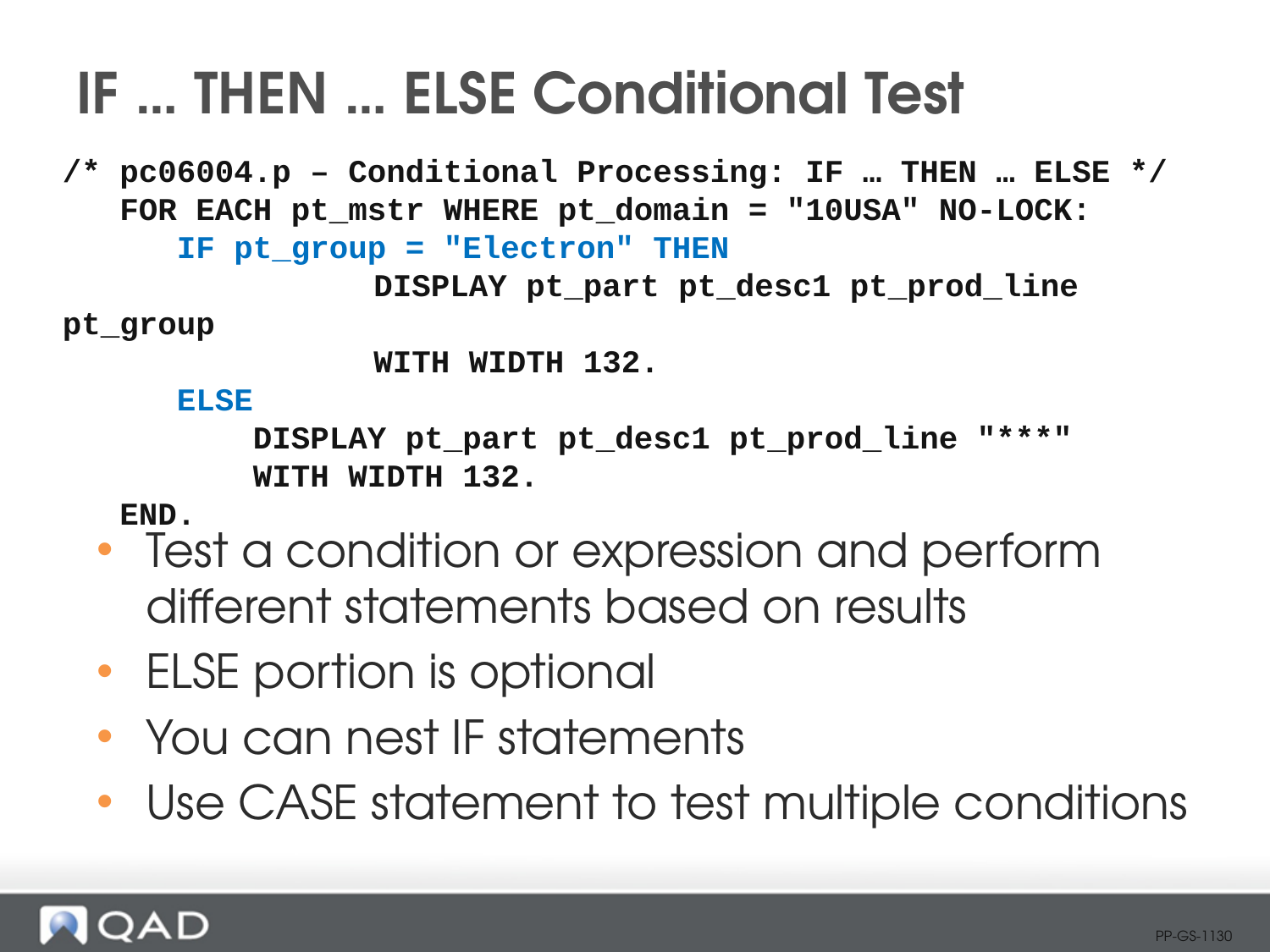

# IF … THEN … ELSE Conditional Test
/* pc06004.p – Conditional Processing: IF … THEN … ELSE */
   FOR EACH pt_mstr WHERE pt_domain = "10USA" NO-LOCK:
      IF pt_group = "Electron" THEN
	  	   DISPLAY pt_part pt_desc1 pt_prod_line pt_group
		   WITH WIDTH 132.
      ELSE
          DISPLAY pt_part pt_desc1 pt_prod_line "***"
          WITH WIDTH 132.
   END.

Test a condition or expression and perform different statements based on results
ELSE portion is optional
You can nest IF statements
Use CASE statement to test multiple conditions
PP-GS-1130